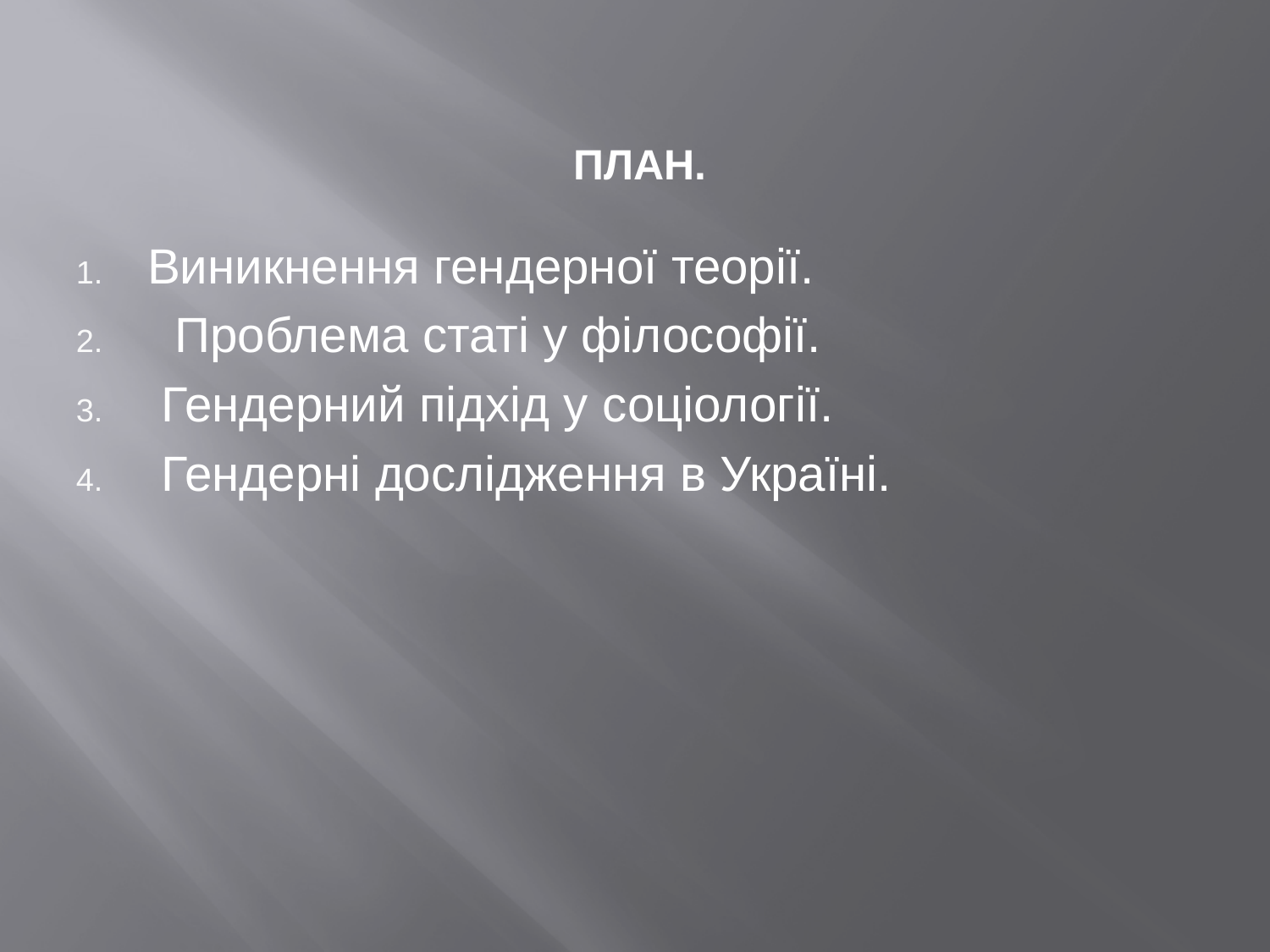

# План.
Виникнення гендерної теорії.
  Проблема статі у філософії.
 Гендерний підхід у соціології.
 Гендерні дослідження в Україні.